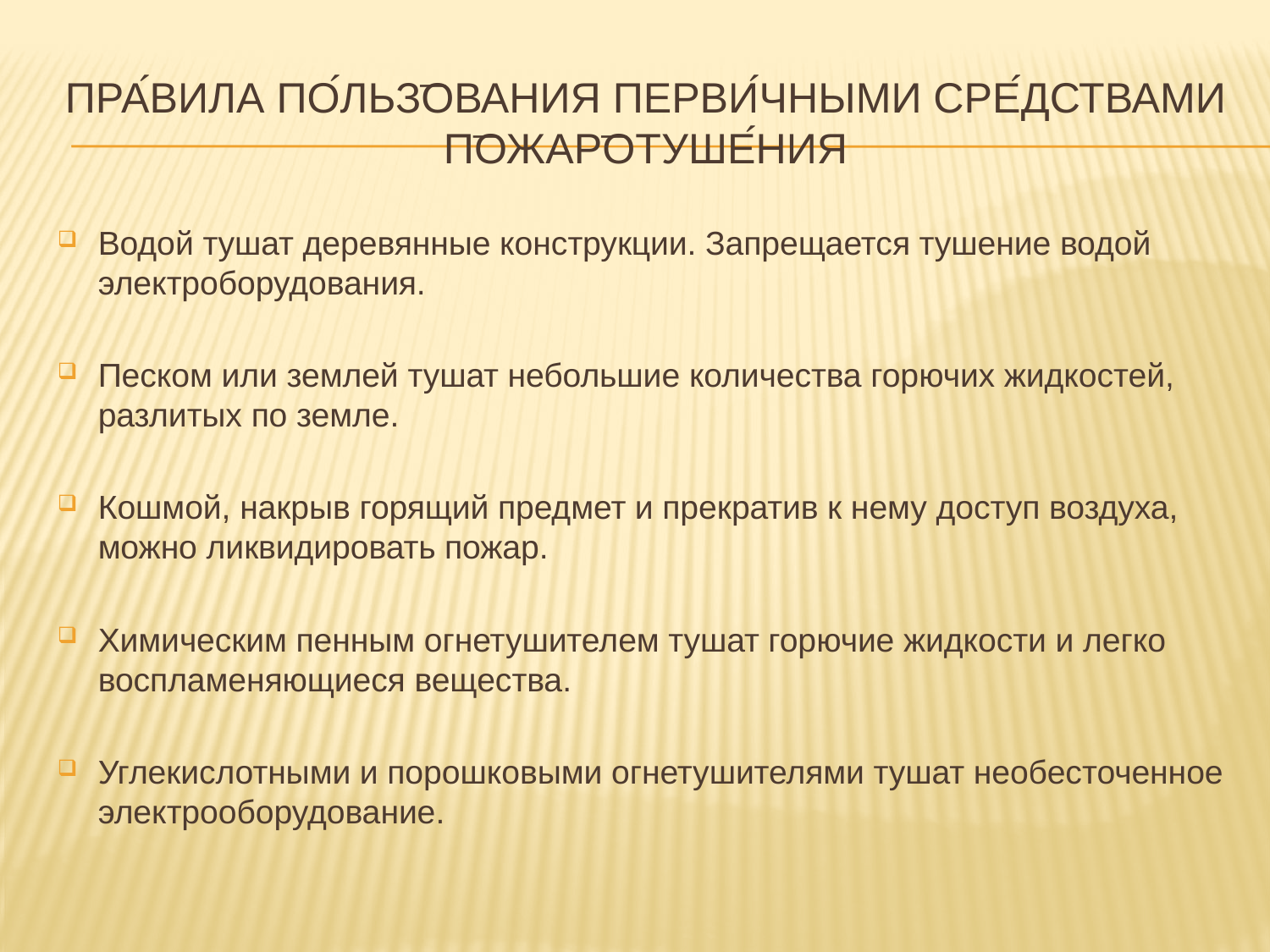

# Пра́вила по́льз͞ования перви́чными сре́дствами п͞ожар͞отуше́ния
Водой тушат деревянные конструкции. Запрещается тушение водой электроборудования.

Песком или землей тушат небольшие количества горючих жидкостей, разлитых по земле.

Кошмой, накрыв горящий предмет и прекратив к нему доступ воздуха, можно ликвидировать пожар.

Химическим пенным огнетушителем тушат горючие жидкости и легко воспламеняющиеся вещества.

Углекислотными и порошковыми огнетушителями тушат необесточенное электрооборудование.